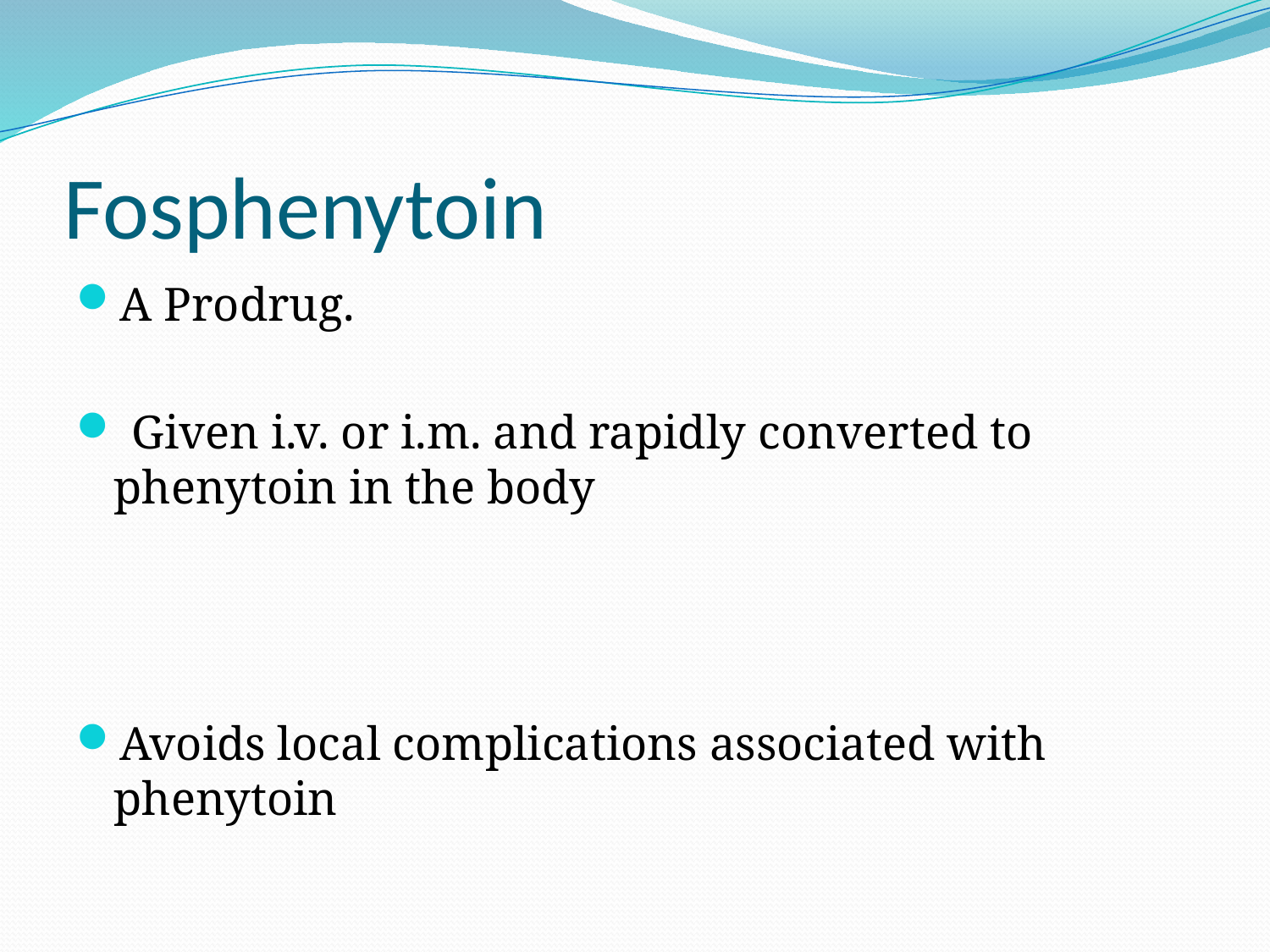

# Fosphenytoin
A Prodrug.

 Given i.v. or i.m. and rapidly converted to phenytoin in the body

Avoids local complications associated with phenytoin